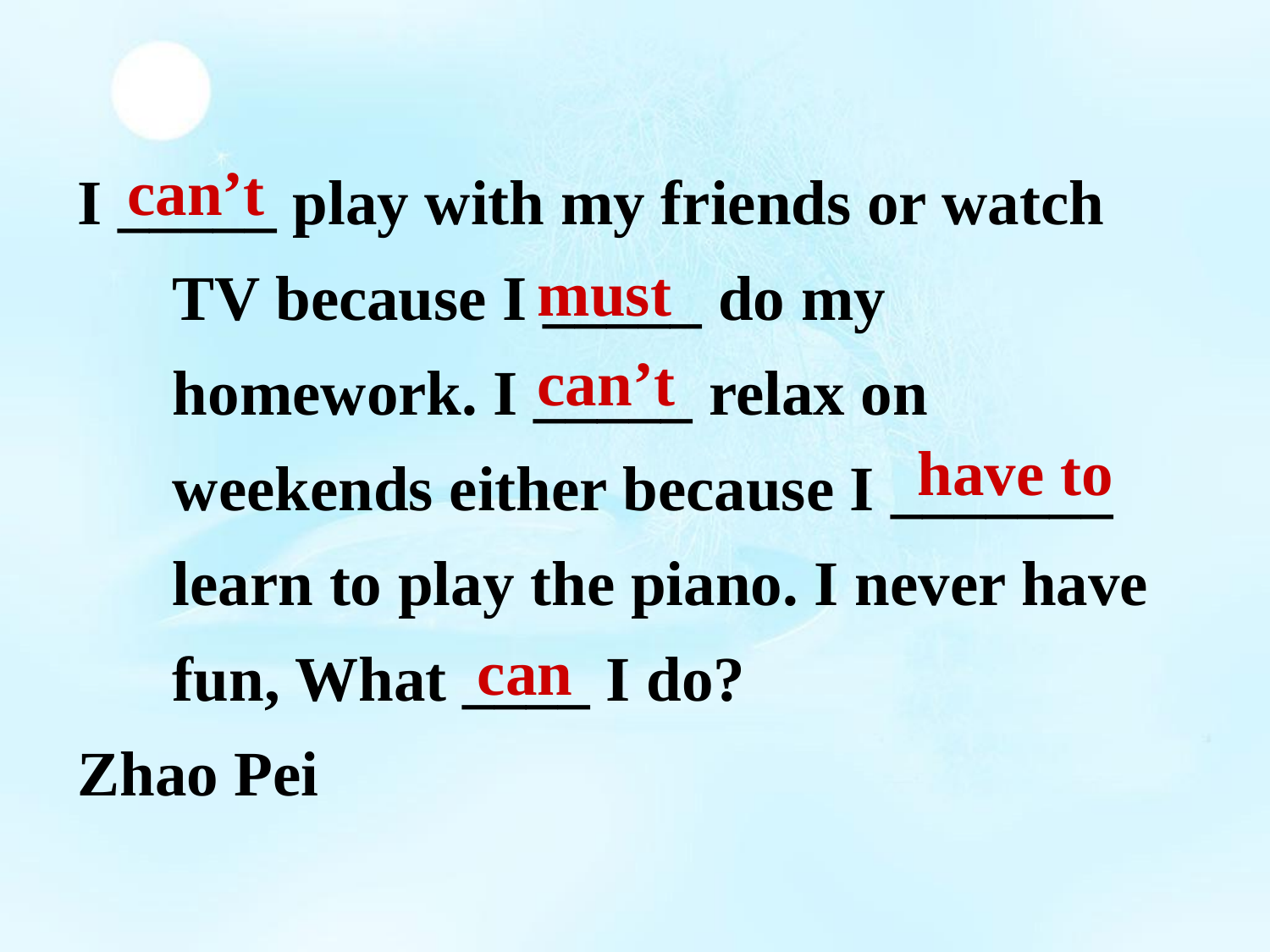

I _____ play with my friends or watch TV because I _____ do my homework. I _____ relax on weekends either because I _______ learn to play the piano. I never have fun, What ____ I do?
Zhao Pei
can’t
must
can’t
have to
can